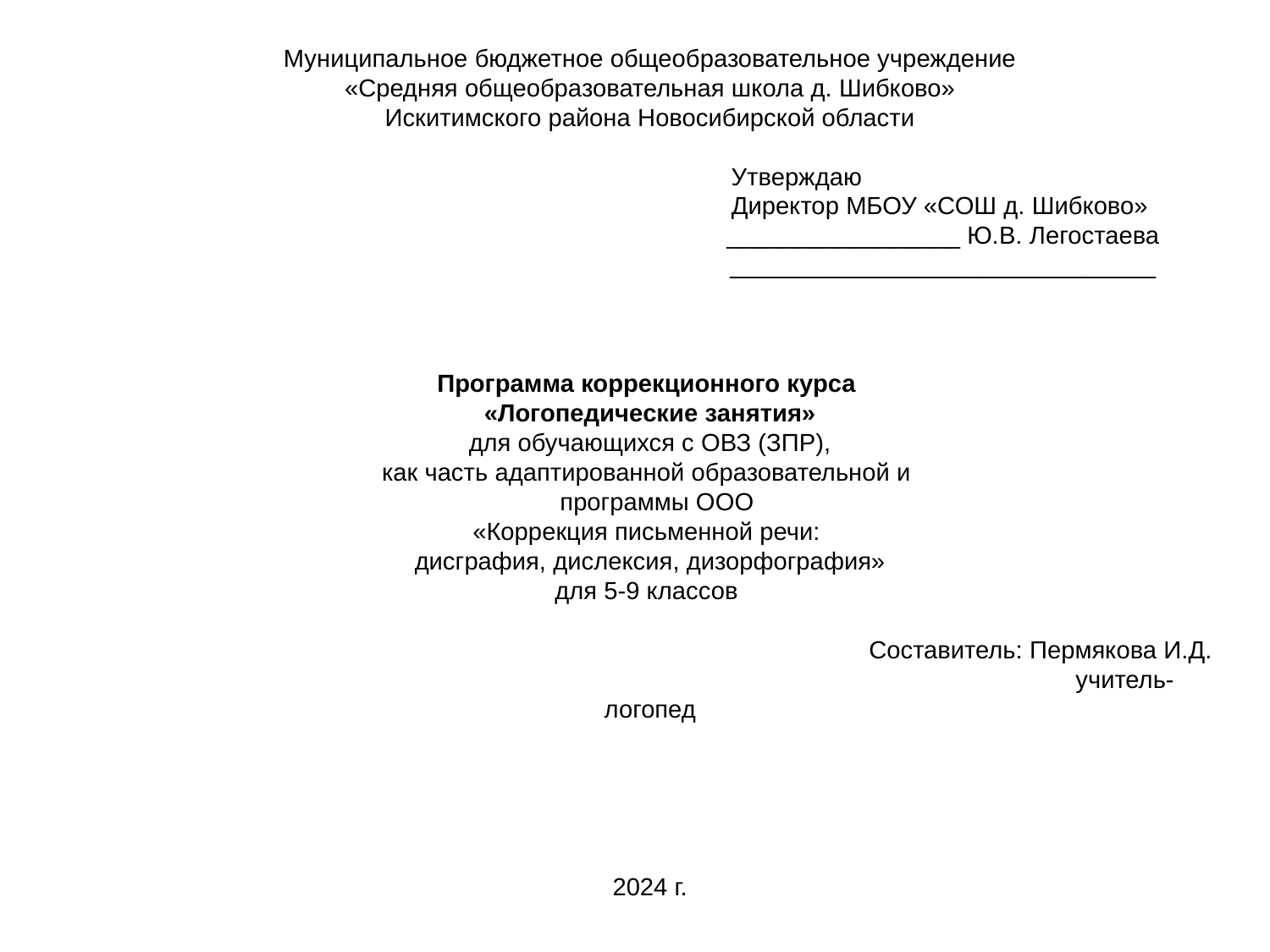

Муниципальное бюджетное общеобразовательное учреждение
«Средняя общеобразовательная школа д. Шибково»
Искитимского района Новосибирской области

                                          Утверждаю
                                                                                   Директор МБОУ «СОШ д. Шибково»
                                                                                    _________________ Ю.В. Легостаева
                                                                                    _______________________________

Программа коррекционного курса
«Логопедические занятия»
для обучающихся с ОВЗ (ЗПР),
как часть адаптированной образовательной и
  программы ООО
«Коррекция письменной речи:
дисграфия, дислексия, дизорфография»
для 5-9 классов

Составитель: Пермякова И.Д.
                                                                                                                                        учитель-логопед

2024 г.